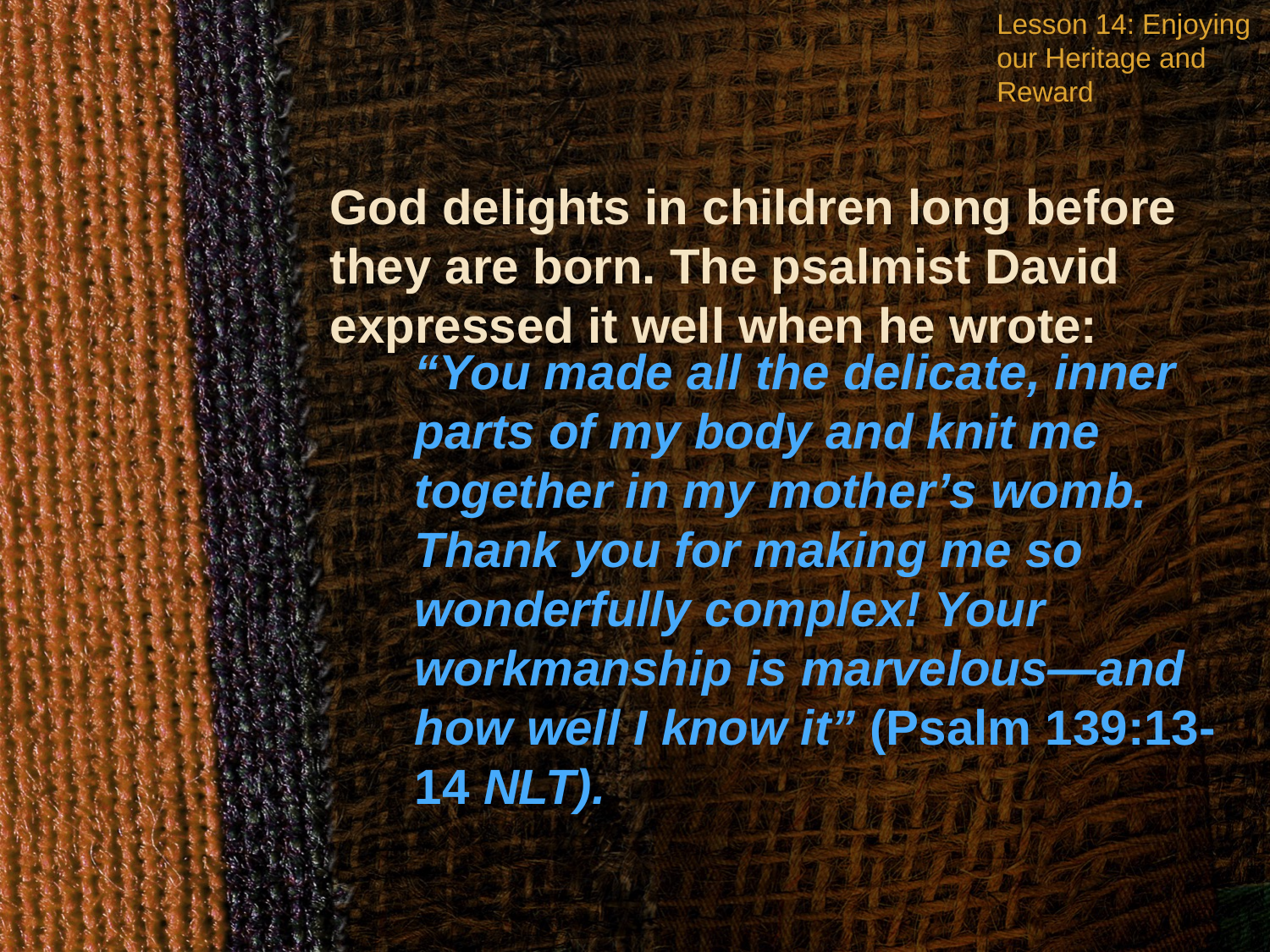

Lesson 14: Enjoying our Heritage and Reward
God delights in children long before they are born. The psalmist David expressed it well when he wrote:
“You made all the delicate, inner parts of my body and knit me together in my mother’s womb. Thank you for making me so wonderfully complex! Your workmanship is marvelous—and how well I know it” (Psalm 139:13-14 NLT).